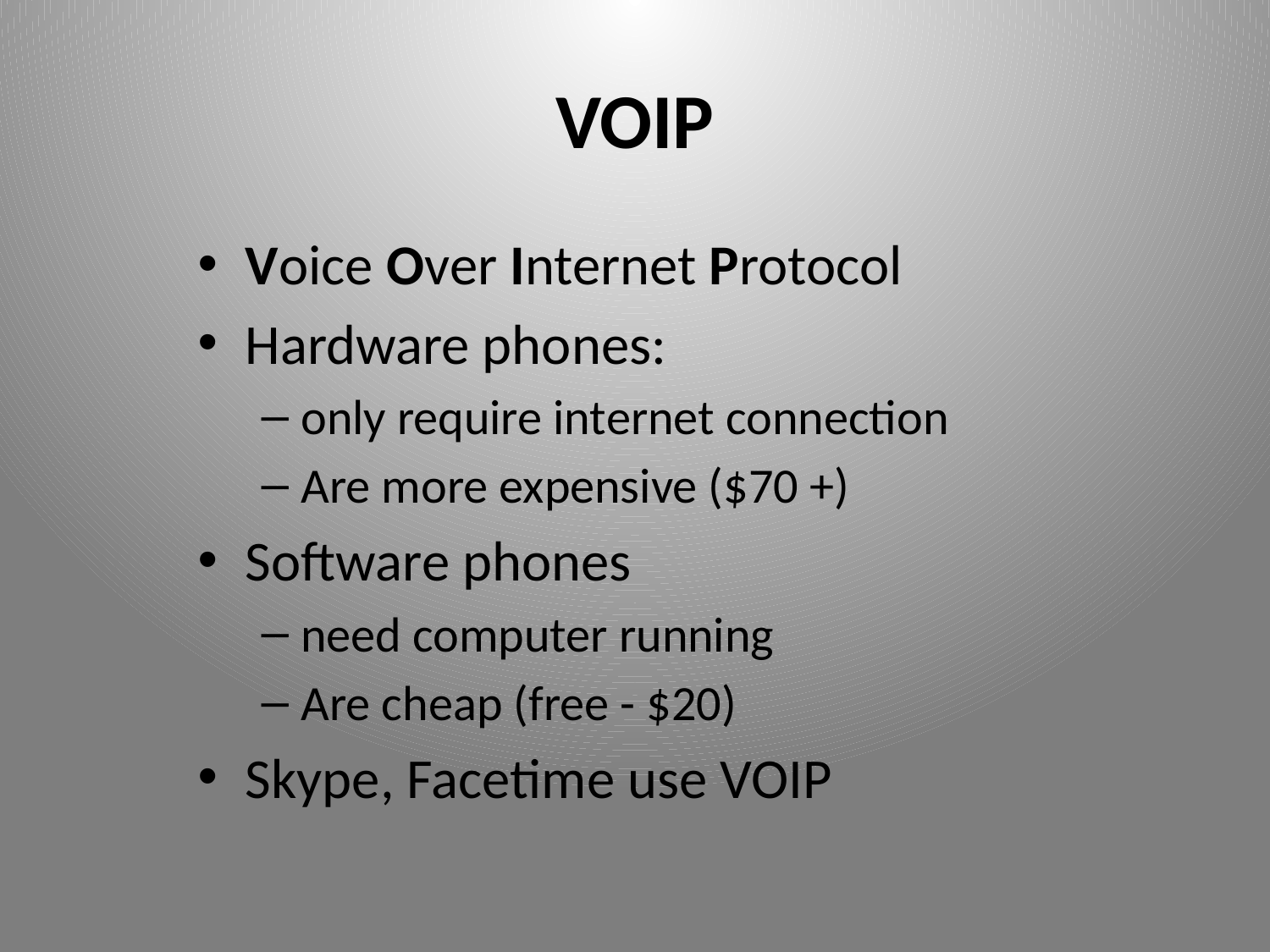

# VOIP
Voice Over Internet Protocol
Hardware phones:
only require internet connection
Are more expensive ($70 +)
Software phones
need computer running
Are cheap (free - $20)
Skype, Facetime use VOIP